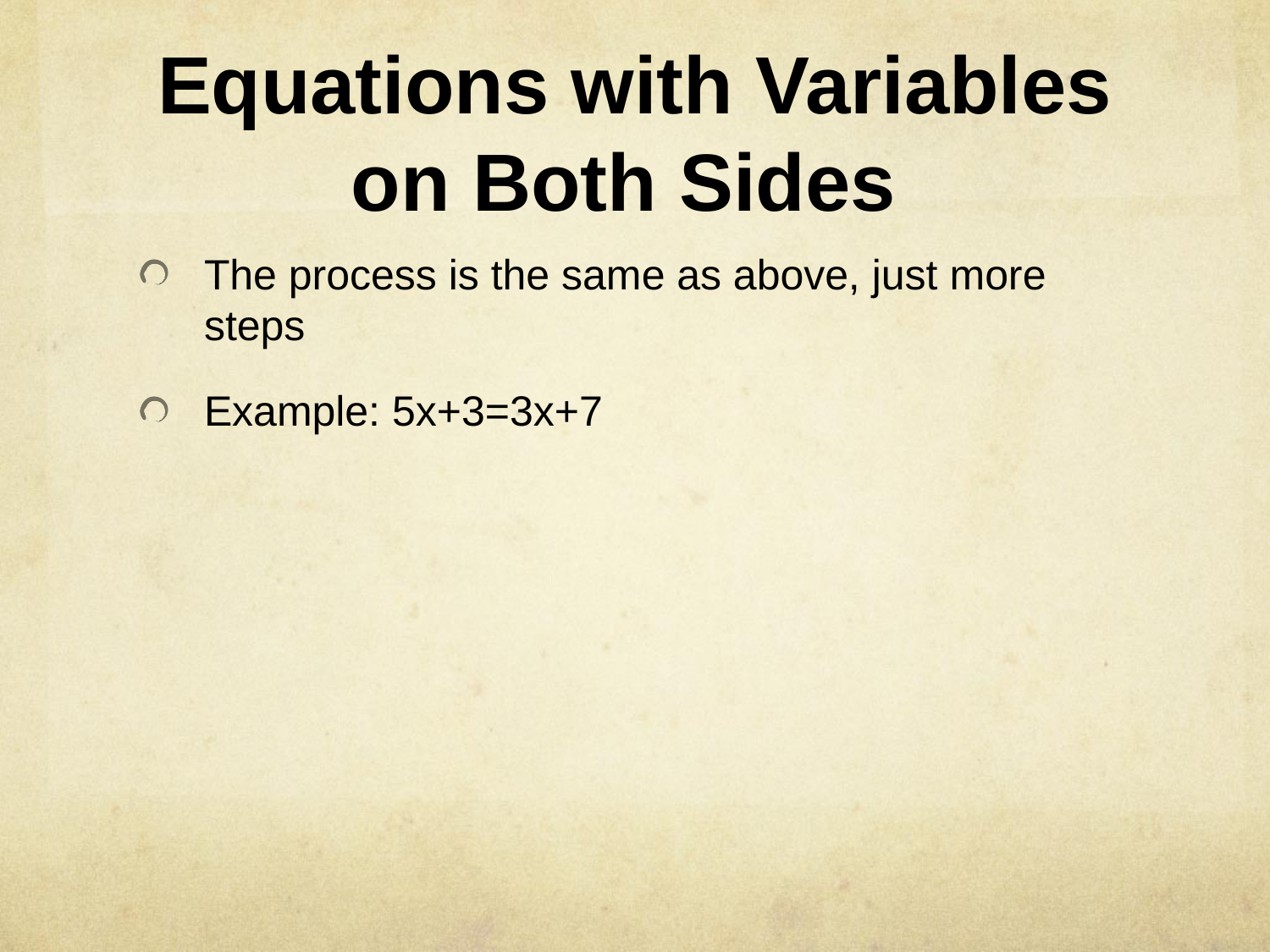

# Equations with Variables on Both Sides
The process is the same as above, just more steps
Example: 5x+3=3x+7